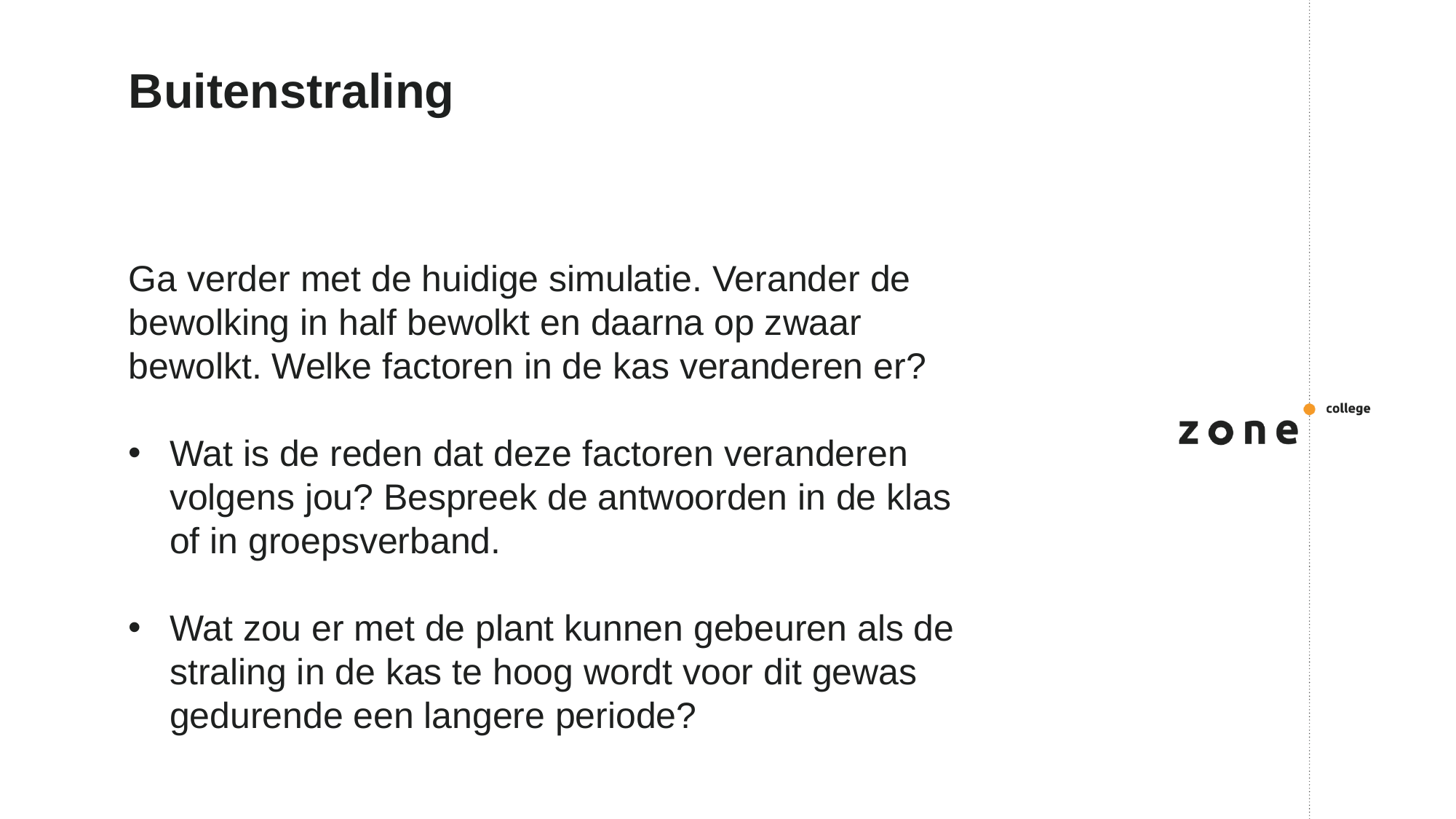

# Buitenstraling

Ga verder met de huidige simulatie. Verander de bewolking in half bewolkt en daarna op zwaar bewolkt. Welke factoren in de kas veranderen er?

Wat is de reden dat deze factoren veranderen volgens jou? Bespreek de antwoorden in de klas of in groepsverband.

Wat zou er met de plant kunnen gebeuren als de straling in de kas te hoog wordt voor dit gewas gedurende een langere periode?